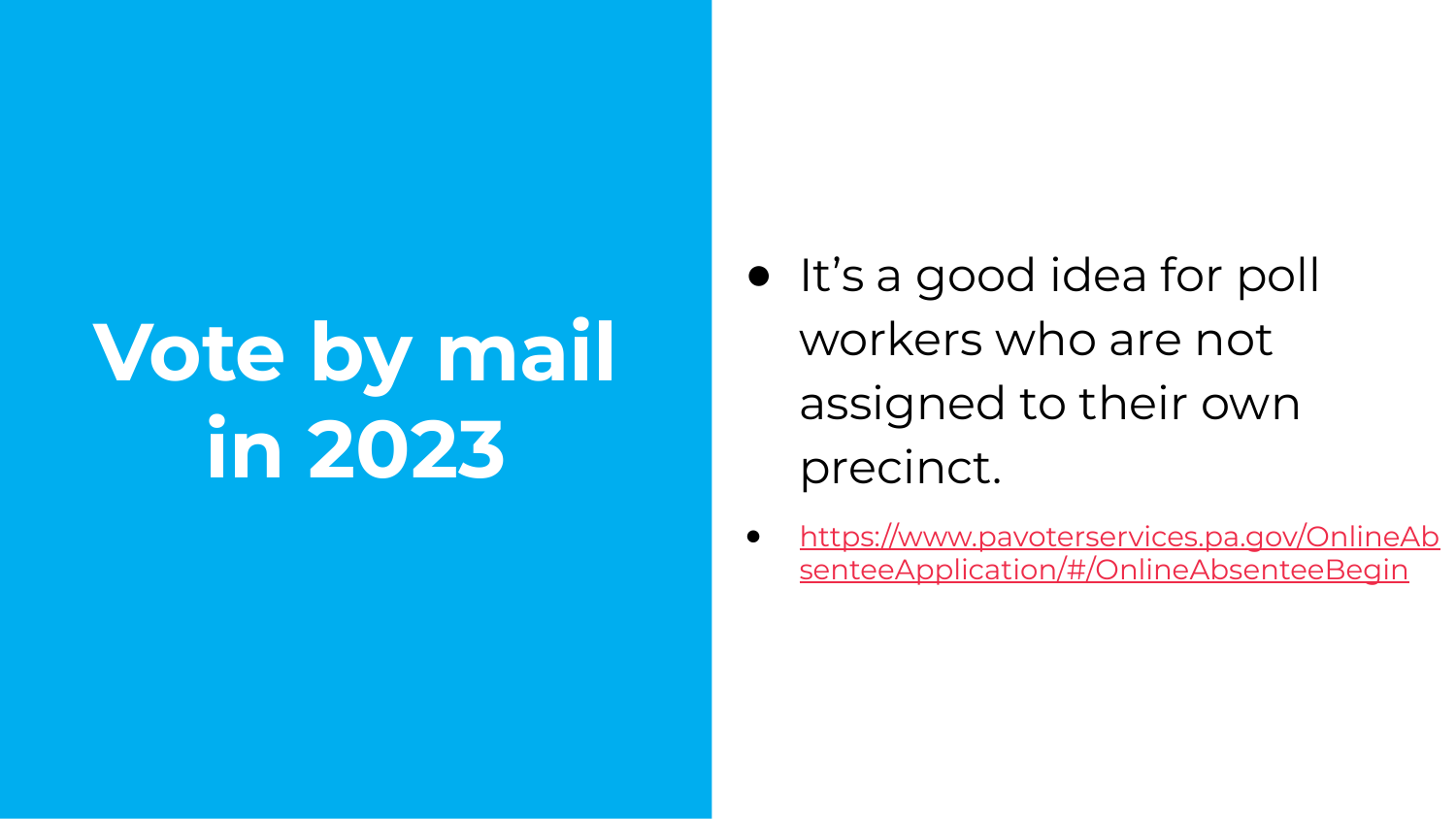

It’s a good idea for poll workers who are not assigned to their own precinct.
https://www.pavoterservices.pa.gov/OnlineAbsenteeApplication/#/OnlineAbsenteeBegin

Vote by mail
in 2023